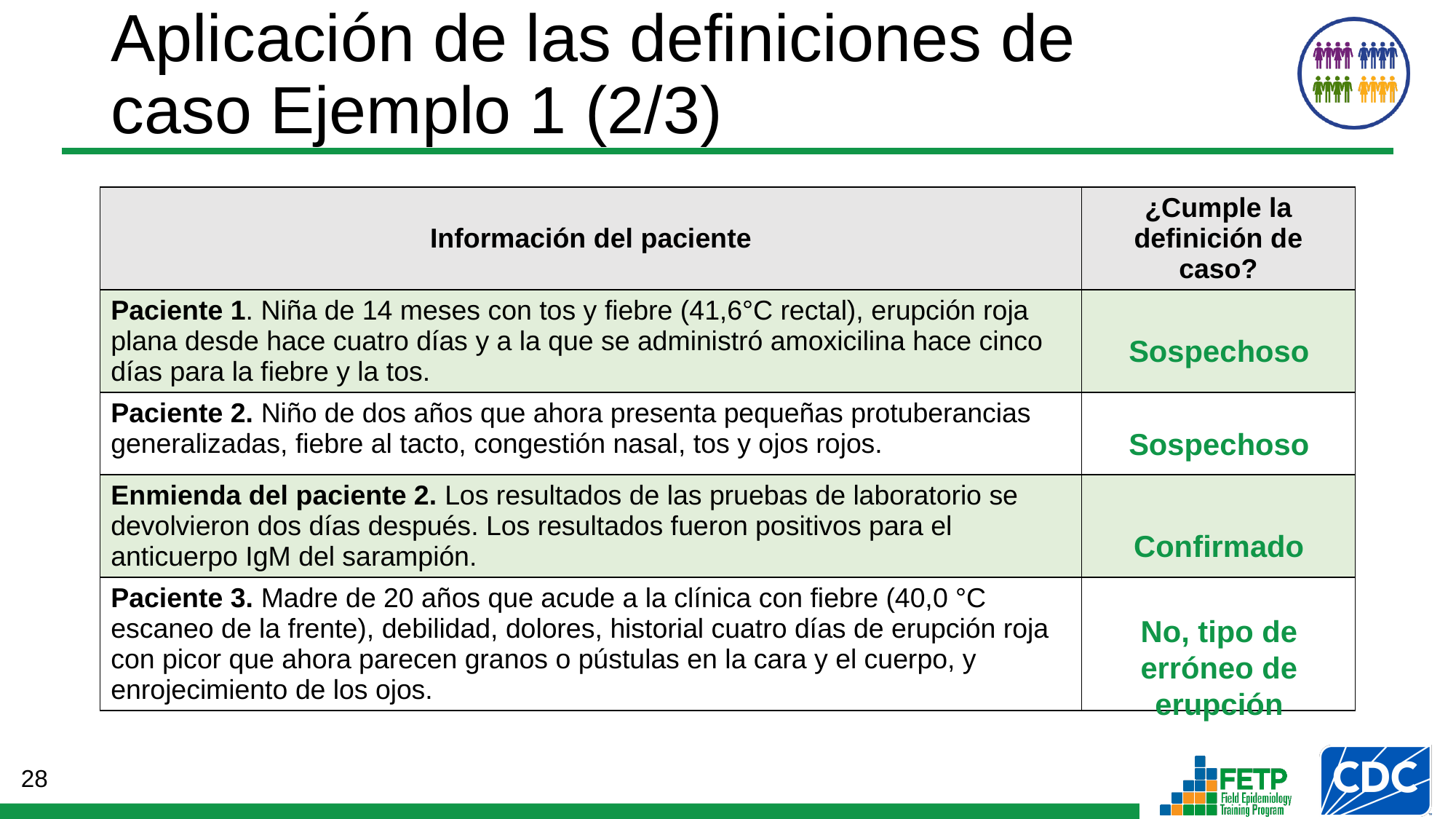

# Aplicación de las definiciones de caso Ejemplo 1 (2/3)
| Información del paciente | ¿Cumple la definición de caso? |
| --- | --- |
| Paciente 1. Niña de 14 meses con tos y fiebre (41,6°C rectal), erupción roja plana desde hace cuatro días y a la que se administró amoxicilina hace cinco días para la fiebre y la tos. |  |
| Paciente 2. Niño de dos años que ahora presenta pequeñas protuberancias generalizadas, fiebre al tacto, congestión nasal, tos y ojos rojos. |  |
| Enmienda del paciente 2. Los resultados de las pruebas de laboratorio se devolvieron dos días después. Los resultados fueron positivos para el anticuerpo IgM del sarampión. |  |
| Paciente 3. Madre de 20 años que acude a la clínica con fiebre (40,0 °C escaneo de la frente), debilidad, dolores, historial cuatro días de erupción roja con picor que ahora parecen granos o pústulas en la cara y el cuerpo, y enrojecimiento de los ojos. |  |
Sospechoso
Sospechoso
Confirmado
No, tipo de erróneo de erupción